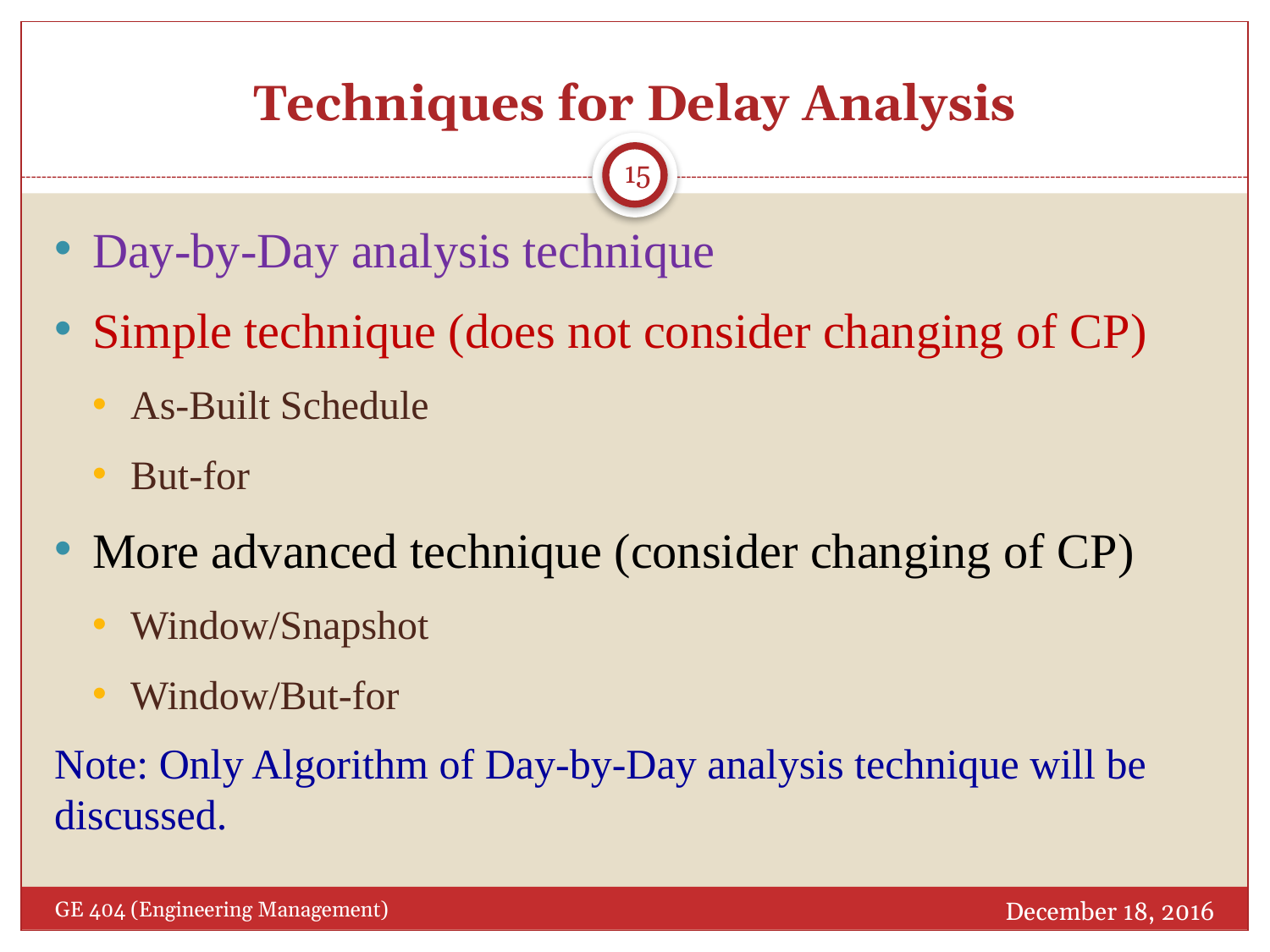

# Techniques for Delay Analysis
15
Day-by-Day analysis technique
Simple technique (does not consider changing of CP)
As-Built Schedule
But-for
More advanced technique (consider changing of CP)
Window/Snapshot
Window/But-for
Note: Only Algorithm of Day-by-Day analysis technique will be discussed.
December 18, 2016
GE 404 (Engineering Management)